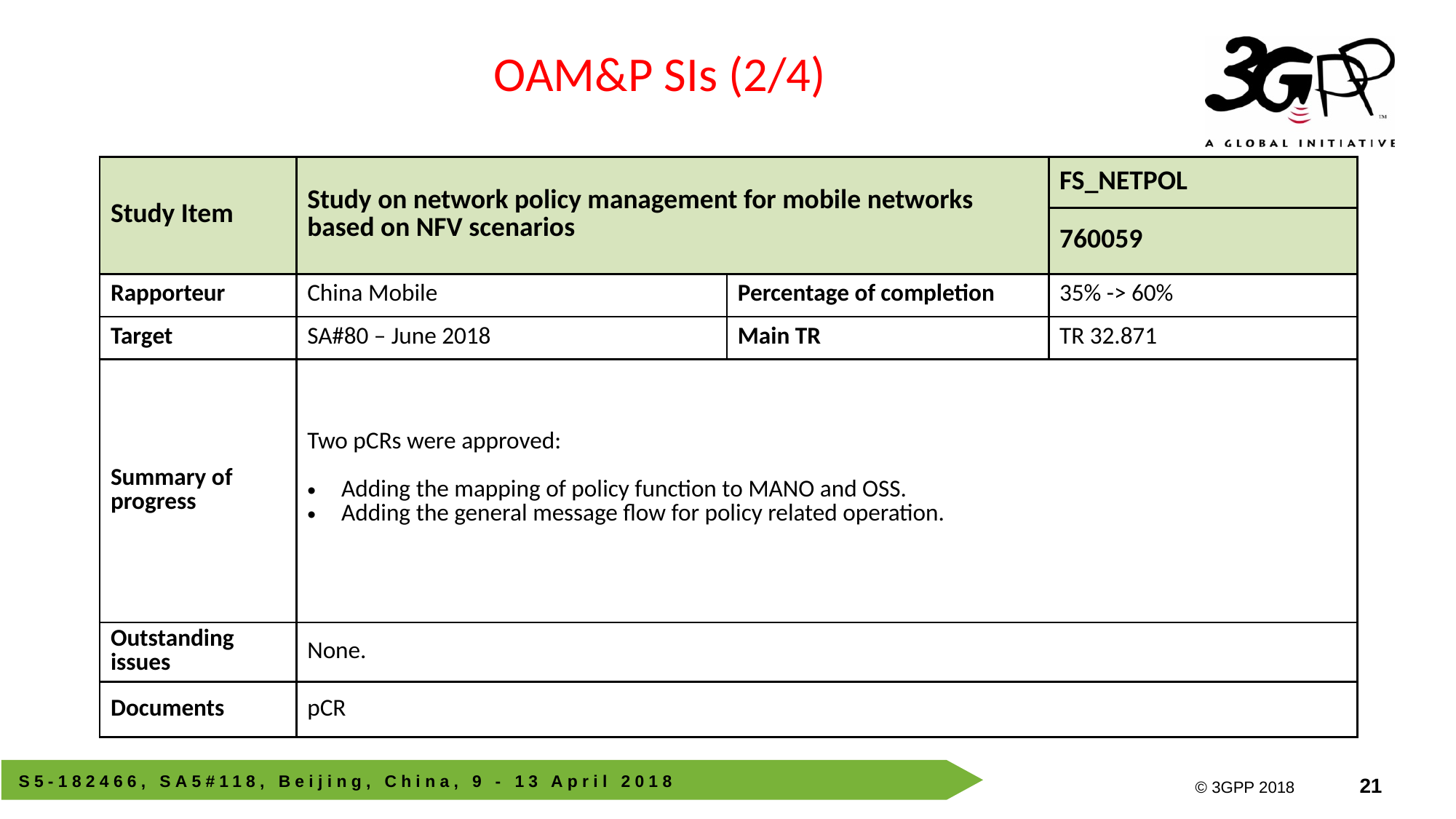

OAM&P SIs (2/4)
| Study Item | Study on network policy management for mobile networks based on NFV scenarios |  | FS\_NETPOL |
| --- | --- | --- | --- |
|  |  |  | 760059 |
| Rapporteur | China Mobile | Percentage of completion | 35% -> 60% |
| Target | SA#80 – June 2018 | Main TR | TR 32.871 |
| Summary of progress | Two pCRs were approved: Adding the mapping of policy function to MANO and OSS. Adding the general message flow for policy related operation. |  |  |
| Outstanding issues | None. |  |  |
| Documents | pCR |  |  |